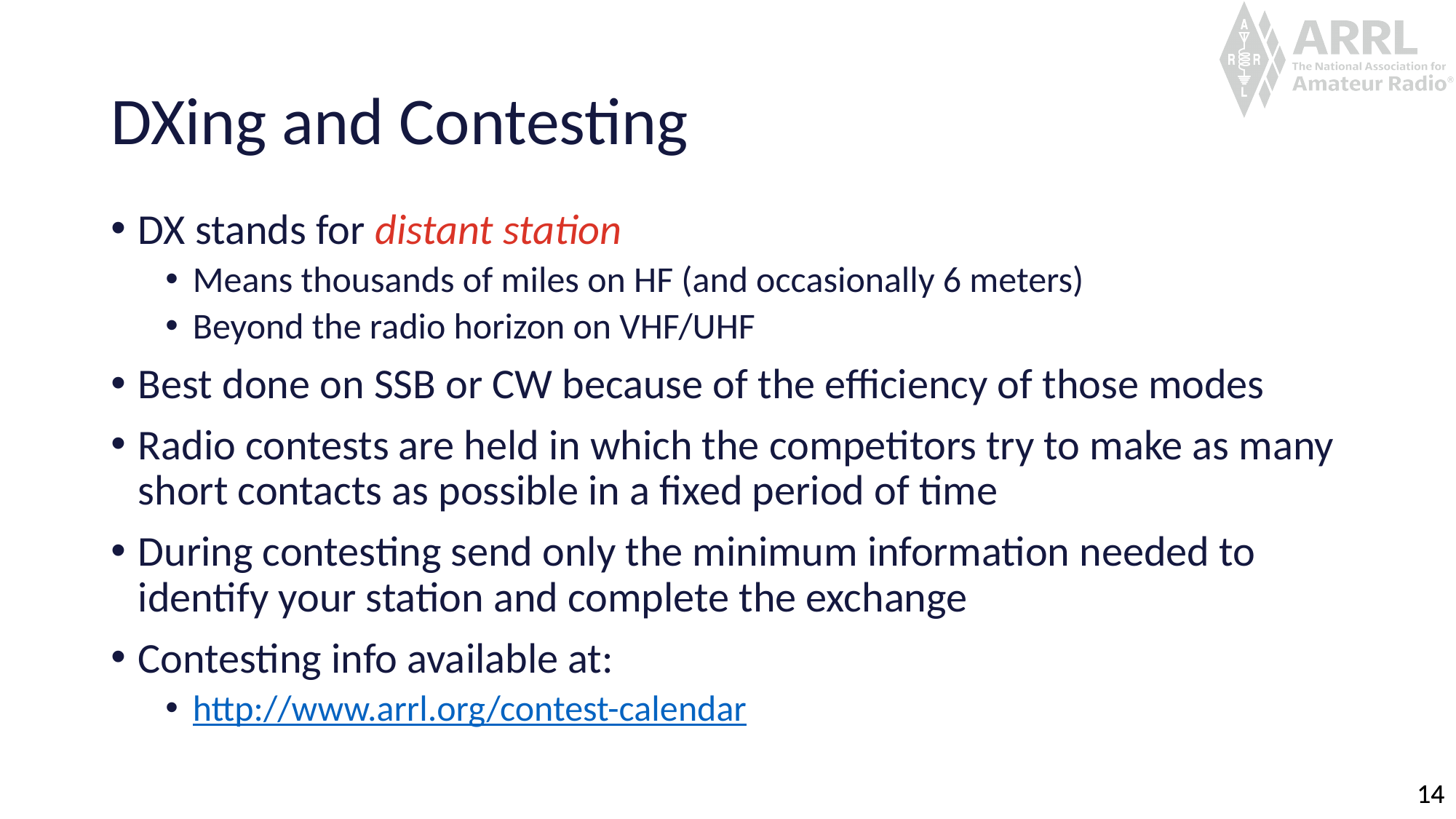

# DXing and Contesting
DX stands for distant station
Means thousands of miles on HF (and occasionally 6 meters)
Beyond the radio horizon on VHF/UHF
Best done on SSB or CW because of the efficiency of those modes
Radio contests are held in which the competitors try to make as many short contacts as possible in a fixed period of time
During contesting send only the minimum information needed to identify your station and complete the exchange
Contesting info available at:
http://www.arrl.org/contest-calendar